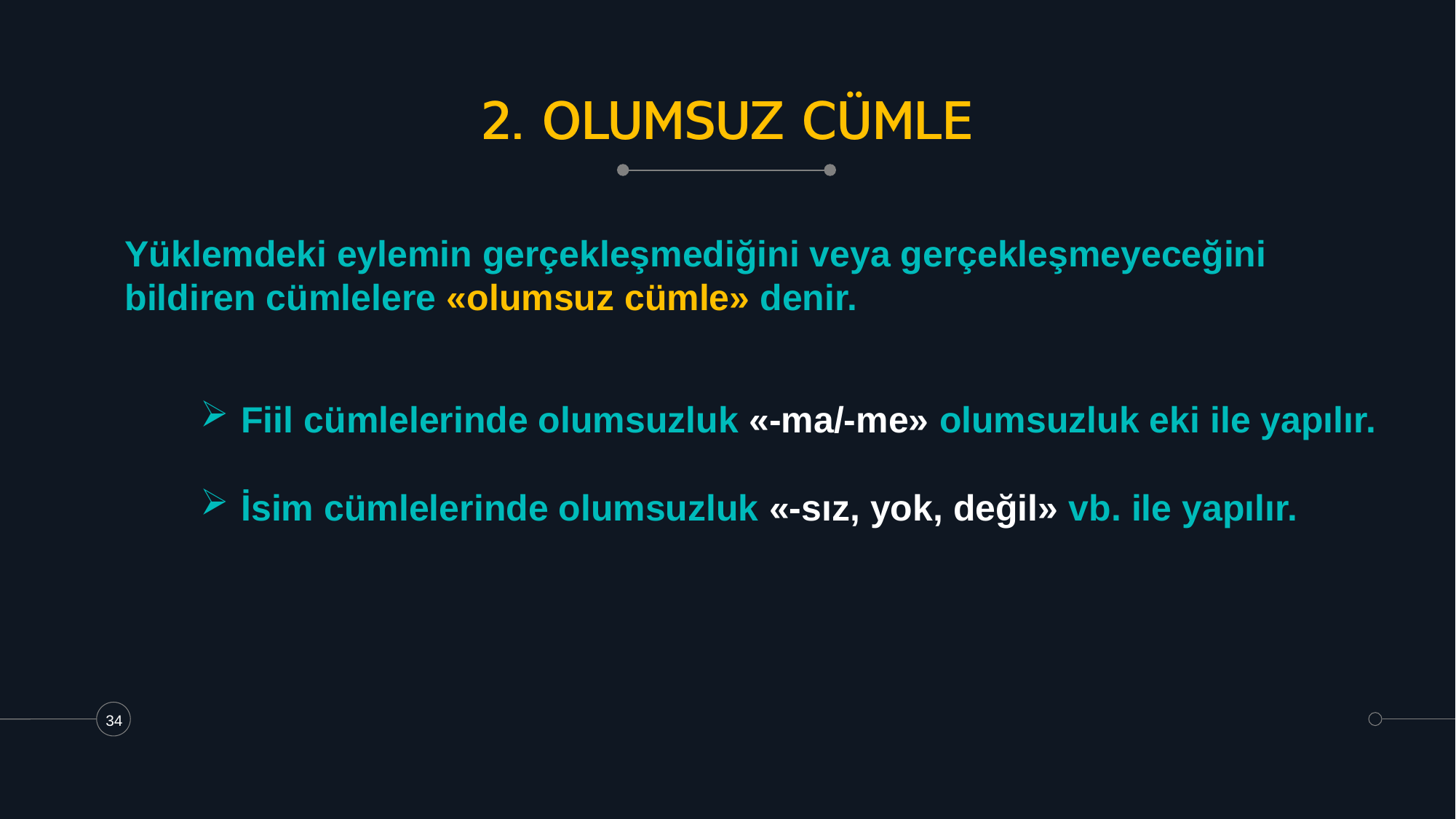

# 2. OLUMSUZ CÜMLE
Yüklemdeki eylemin gerçekleşmediğini veya gerçekleşmeyeceğini bildiren cümlelere «olumsuz cümle» denir.
Fiil cümlelerinde olumsuzluk «-ma/-me» olumsuzluk eki ile yapılır.
İsim cümlelerinde olumsuzluk «-sız, yok, değil» vb. ile yapılır.
34